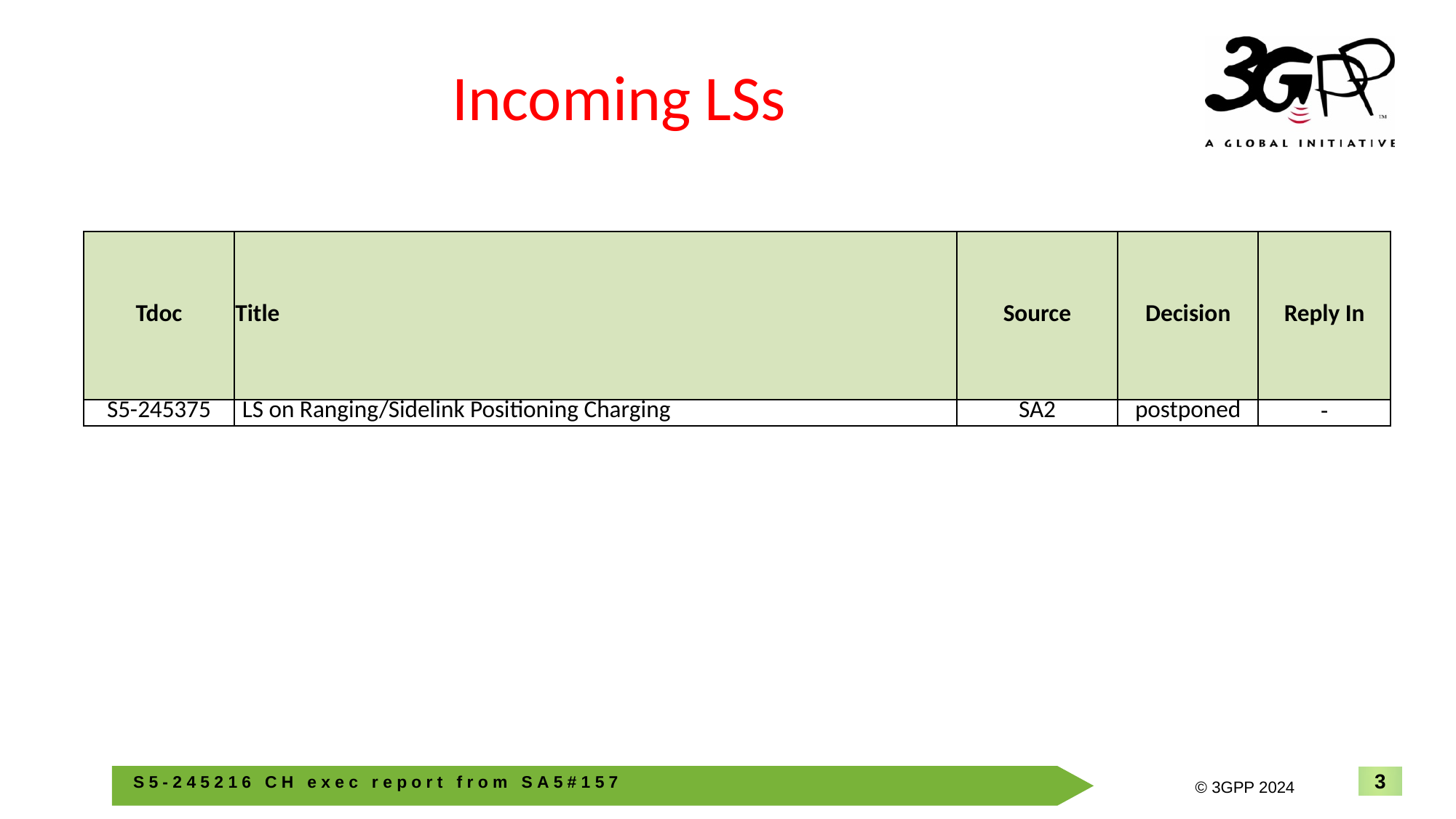

# Incoming LSs
| Tdoc | Title | Source | Decision | Reply In |
| --- | --- | --- | --- | --- |
| S5-245375 | LS on Ranging/Sidelink Positioning Charging | SA2 | postponed | - |